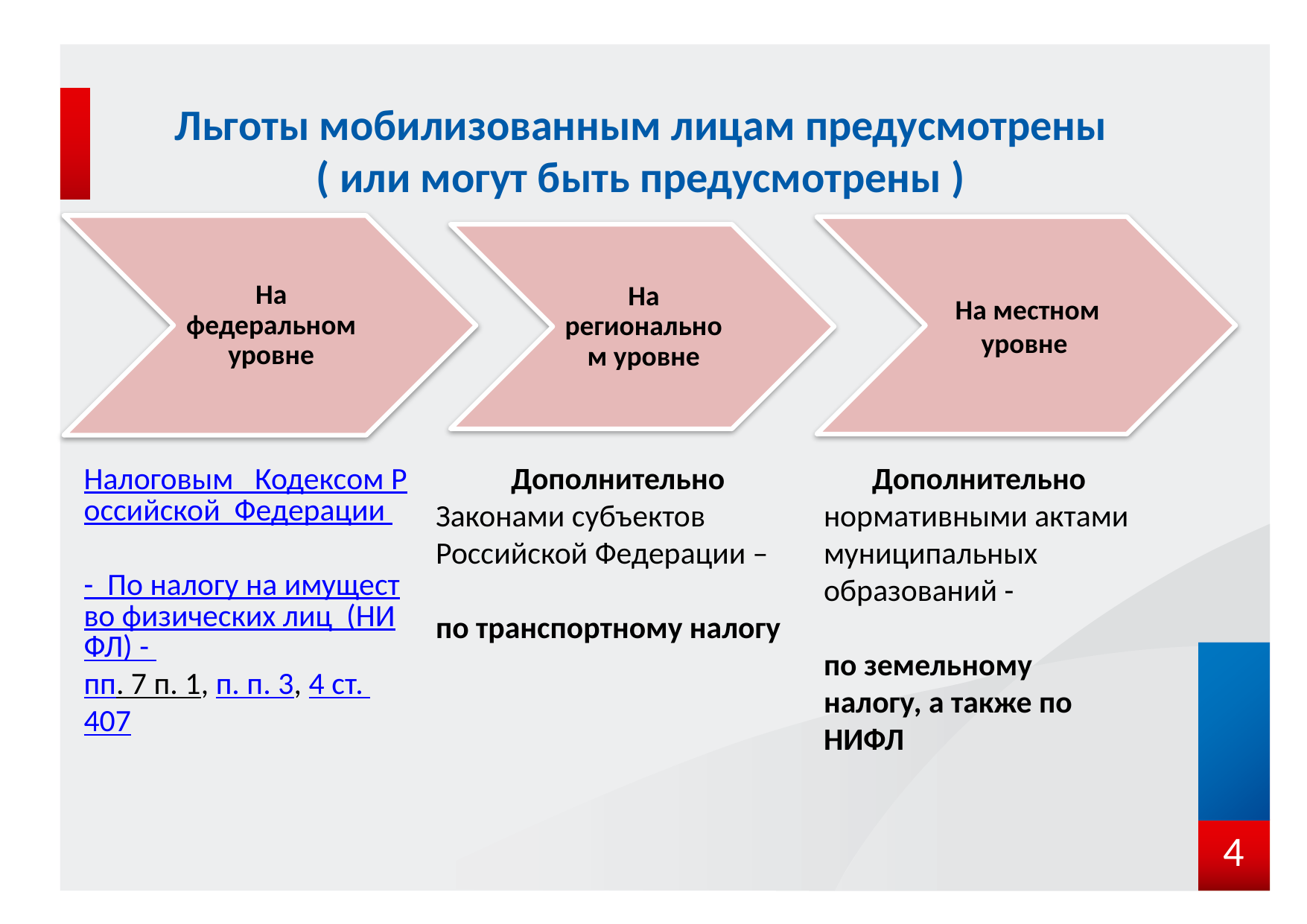

# Льготы мобилизованным лицам предусмотрены ( или могут быть предусмотрены )
На федеральном уровне
На региональном уровне
На местном уровне
Налоговым   Кодексом Российской  Федерации

-  По налогу на имущество физических лиц  (НИФЛ) - пп. 7 п. 1, п. п. 3, 4 ст. 407
Дополнительно
нормативными актами муниципальных образований -

по земельному налогу, а также по НИФЛ
Дополнительно
Законами субъектов Российской Федерации –

по транспортному налогу
4